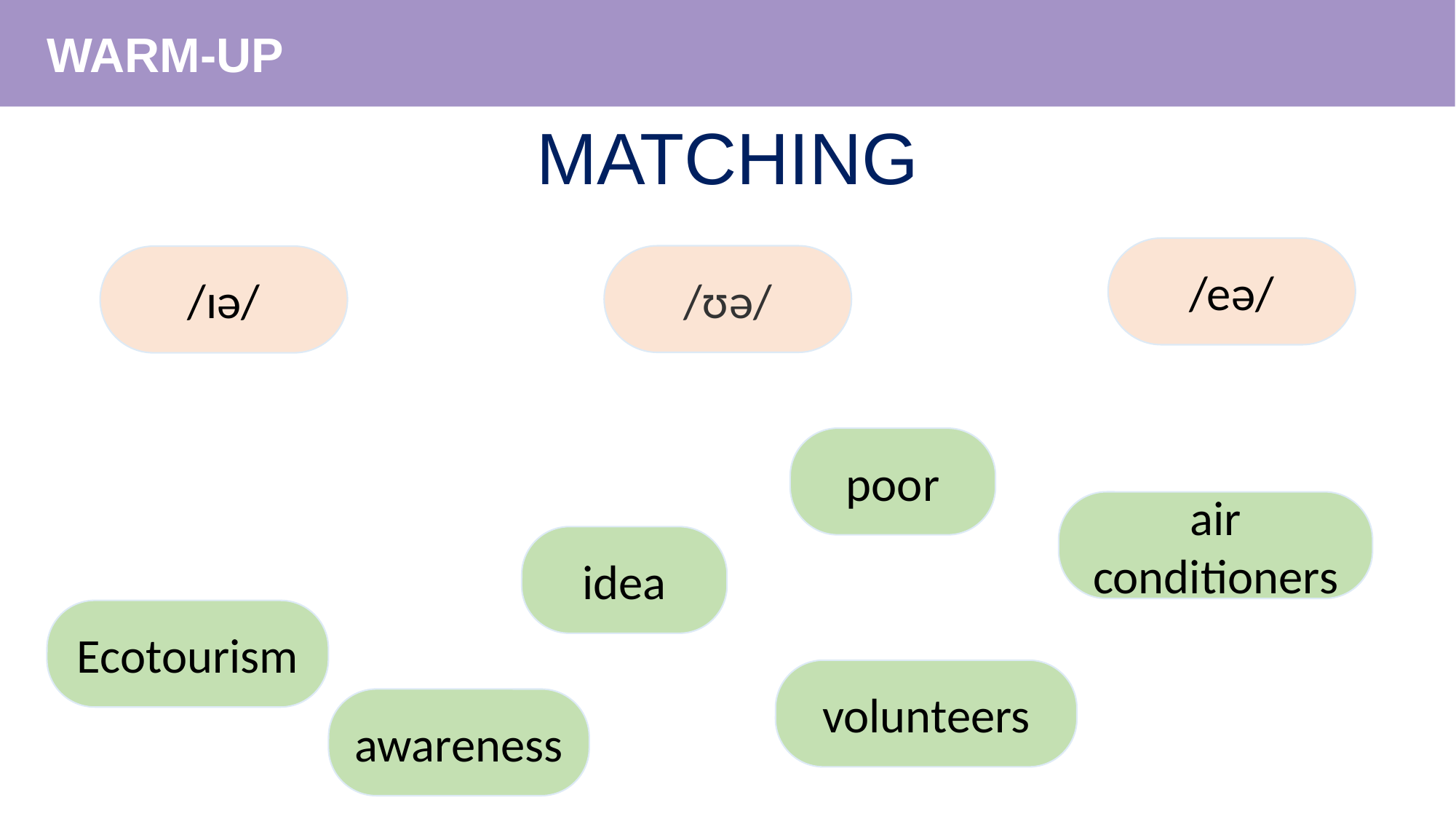

WARM-UP
MATCHING
/eə/
/ʊə/
/ɪə/
poor
air conditioners
idea
Ecotourism
volunteers
awareness